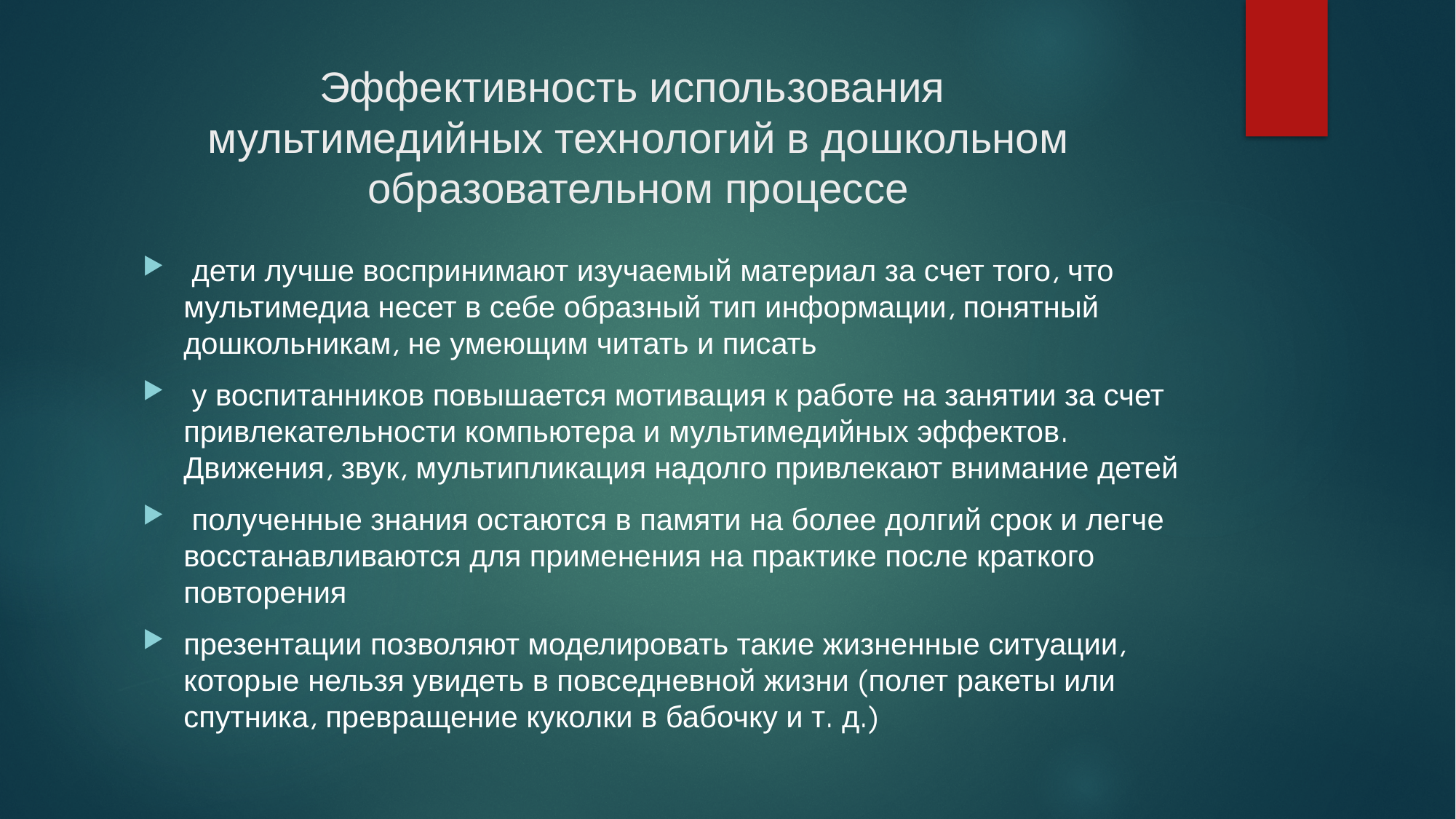

# Эффективность использования мультимедийных технологий в дошкольном образовательном процессе
 дети лучше воспринимают изучаемый материал за счет того, что мультимедиа несет в себе образный тип информации, понятный дошкольникам, не умеющим читать и писать
 у воспитанников повышается мотивация к работе на занятии за счет привлекательности компьютера и мультимедийных эффектов. Движения, звук, мультипликация надолго привлекают внимание детей
 полученные знания остаются в памяти на более долгий срок и легче восстанавливаются для применения на практике после краткого повторения
презентации позволяют моделировать такие жизненные ситуации, которые нельзя увидеть в повседневной жизни (полет ракеты или спутника, превращение куколки в бабочку и т. д.)